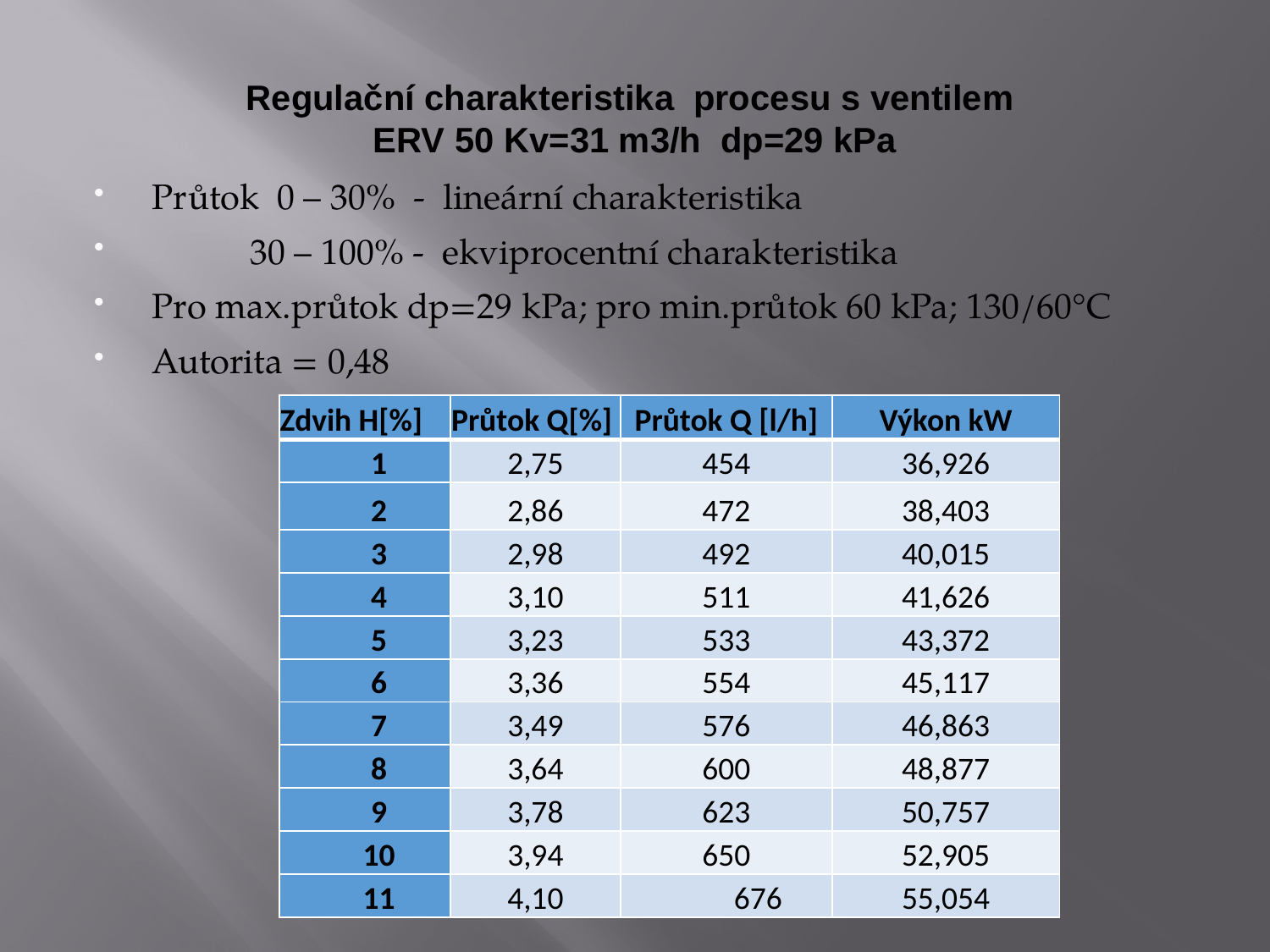

# Regulační charakteristika  procesu s ventilem ERV 50 Kv=31 m3/h  dp=29 kPa
Průtok  0 – 30%  -  lineární charakteristika
           30 – 100% -  ekviprocentní charakteristika
Pro max.průtok dp=29 kPa; pro min.průtok 60 kPa; 130/60°C
Autorita = 0,48

| Zdvih H[%] | Průtok Q[%] | Průtok Q [l/h] | Výkon kW |
| --- | --- | --- | --- |
| 1 | 2,75 | 454 | 36,926 |
| 2 | 2,86 | 472 | 38,403 |
| 3 | 2,98 | 492 | 40,015 |
| 4 | 3,10 | 511 | 41,626 |
| 5 | 3,23 | 533 | 43,372 |
| 6 | 3,36 | 554 | 45,117 |
| 7 | 3,49 | 576 | 46,863 |
| 8 | 3,64 | 600 | 48,877 |
| 9 | 3,78 | 623 | 50,757 |
| 10 | 3,94 | 650 | 52,905 |
| 11 | 4,10 | 676 | 55,054 |